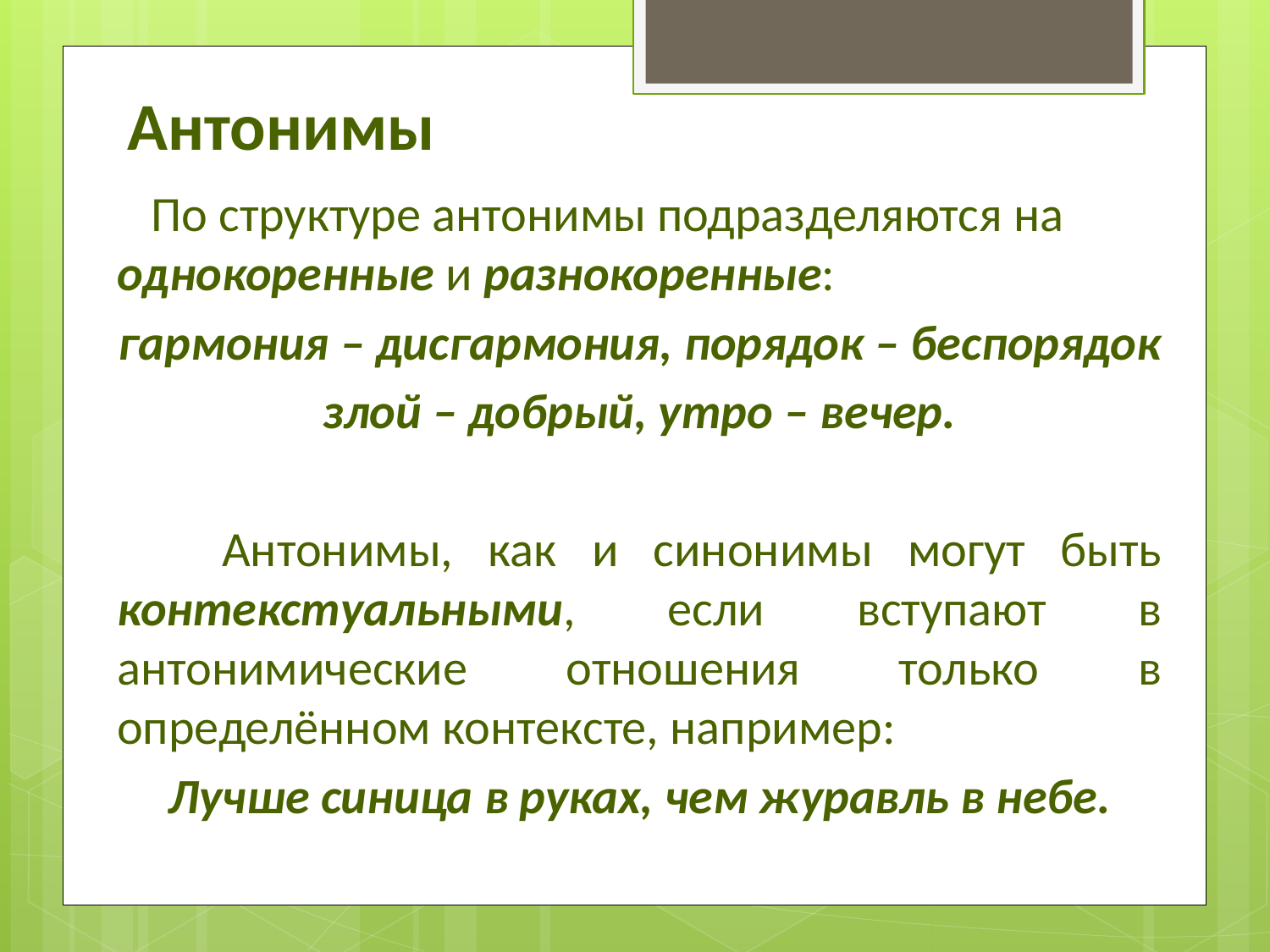

# Антонимы
   По структуре антонимы подразделяются на однокоренные и разнокоренные:
гармония – дисгармония, порядок – беспорядок
злой – добрый, утро – вечер.

   Антонимы, как и синонимы могут быть контекстуальными, если вступают в антонимические отношения только в определённом контексте, например:
Лучше синица в руках, чем журавль в небе.